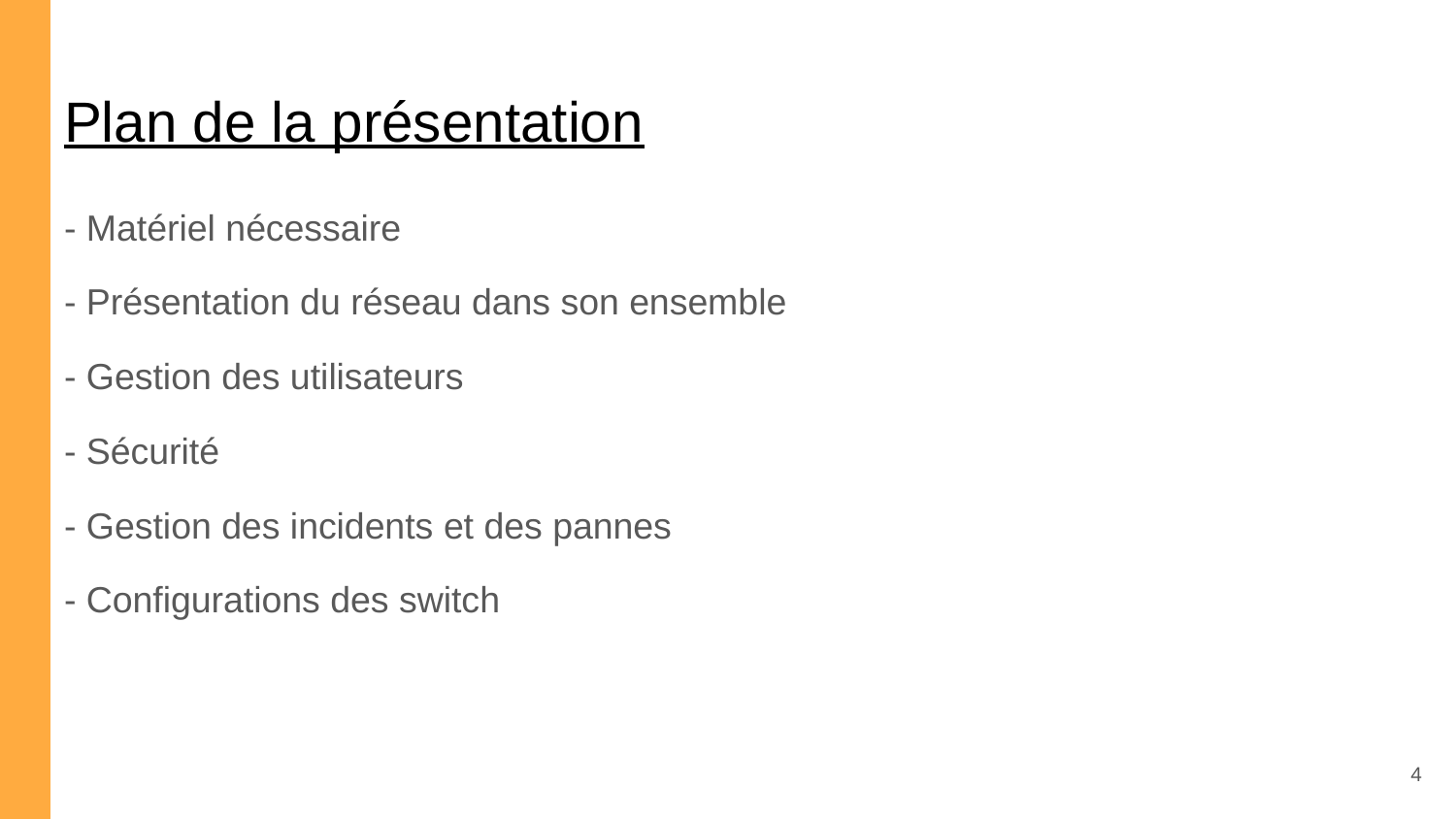

# Plan de la présentation
- Matériel nécessaire
- Présentation du réseau dans son ensemble
- Gestion des utilisateurs
- Sécurité
- Gestion des incidents et des pannes
- Configurations des switch
4